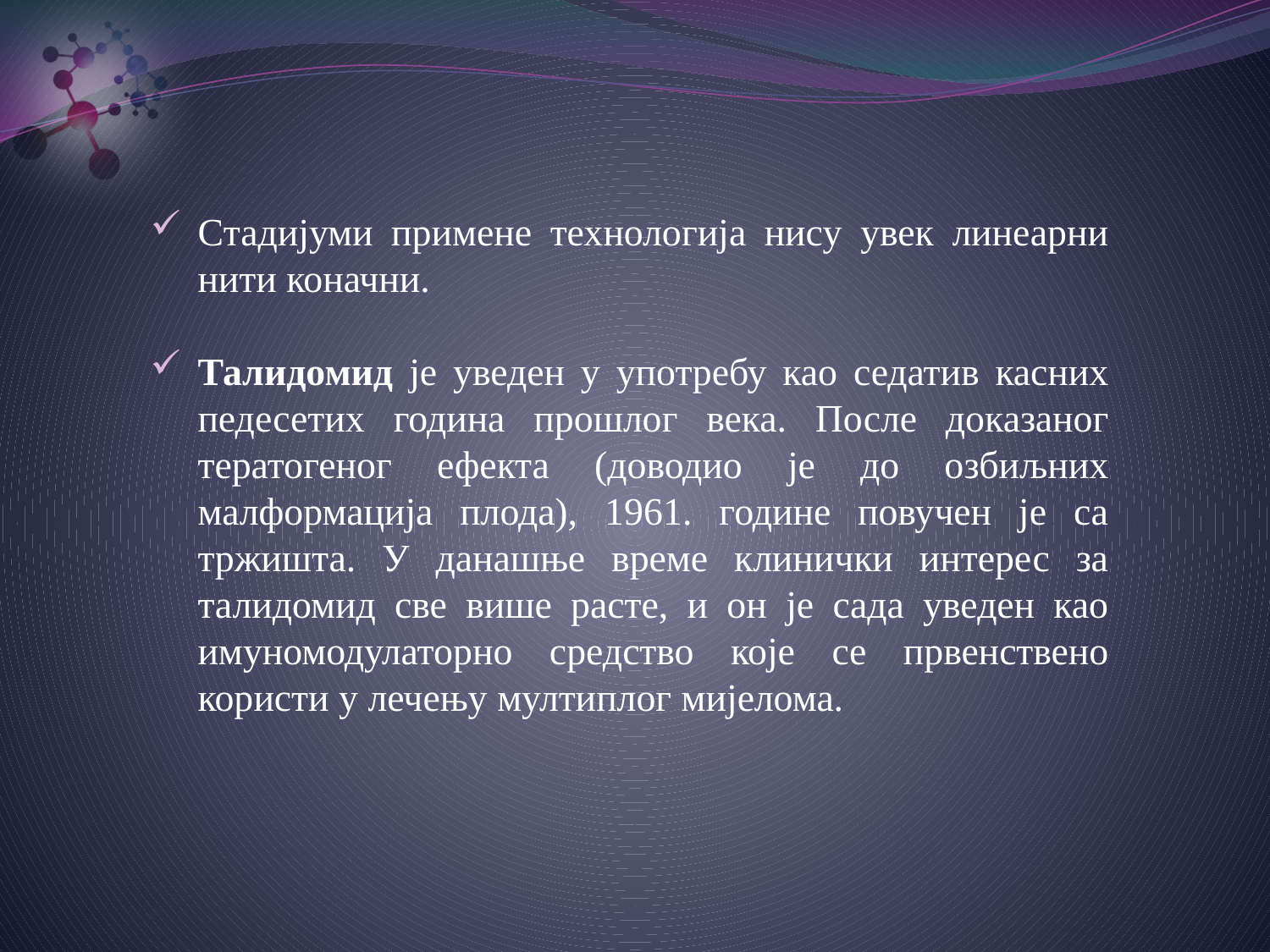

Стадијуми примене технологија нису увек линеарни нити коначни.

Талидомид је уведен у употребу као седатив касних педесетих година прошлог века. После доказаног тератогеног ефекта (доводио је до озбиљних малформација плода), 1961. године повучен је са тржишта. У данашње време клинички интерес за талидомид све више расте, и он је сада уведен као имуномодулаторно средство које се првенствено користи у лечењу мултиплог мијелома.